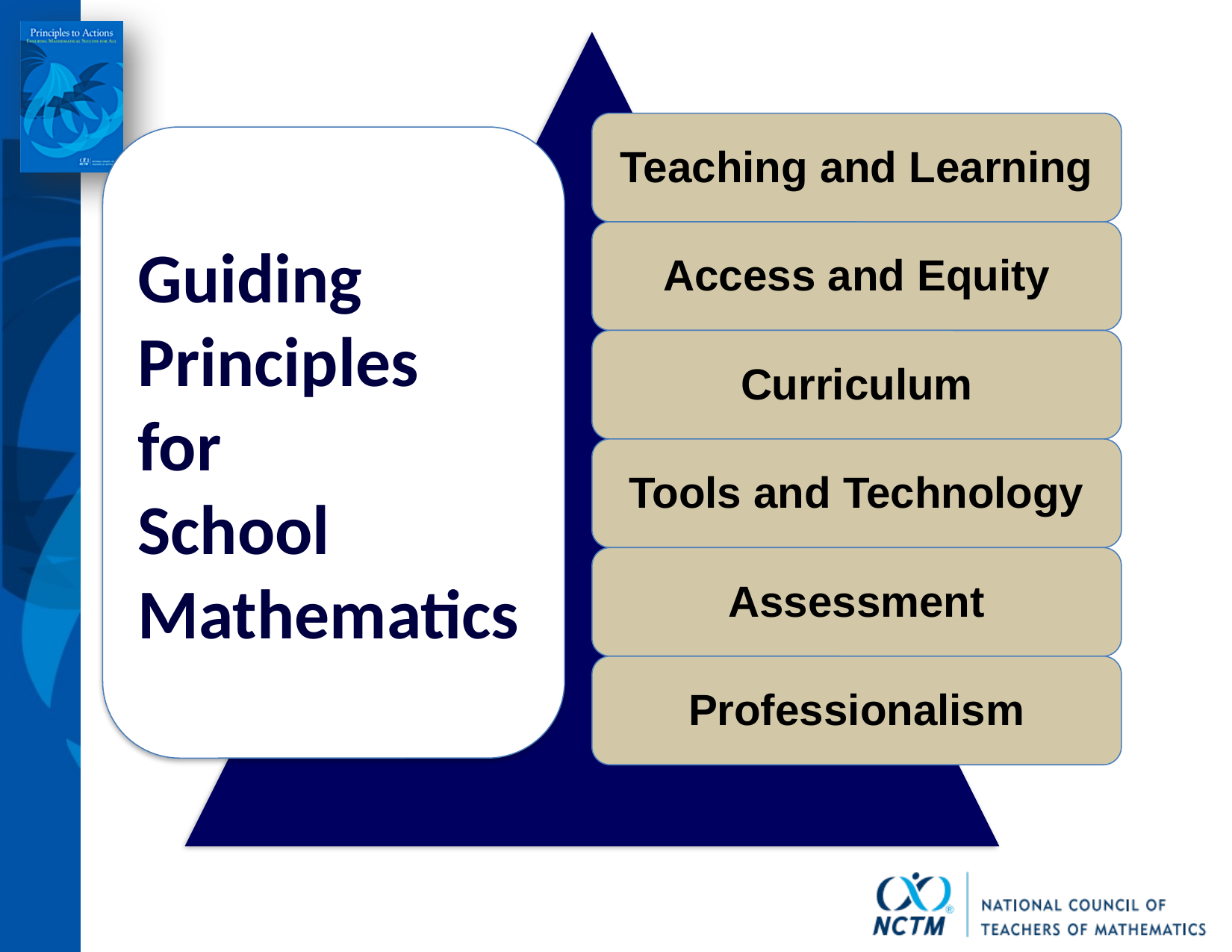

Tools and Technology
Professionalism
Curriculum
Teaching and Learning
Assessment
Access and Equity
Guiding
Principles
for
School
Mathematics